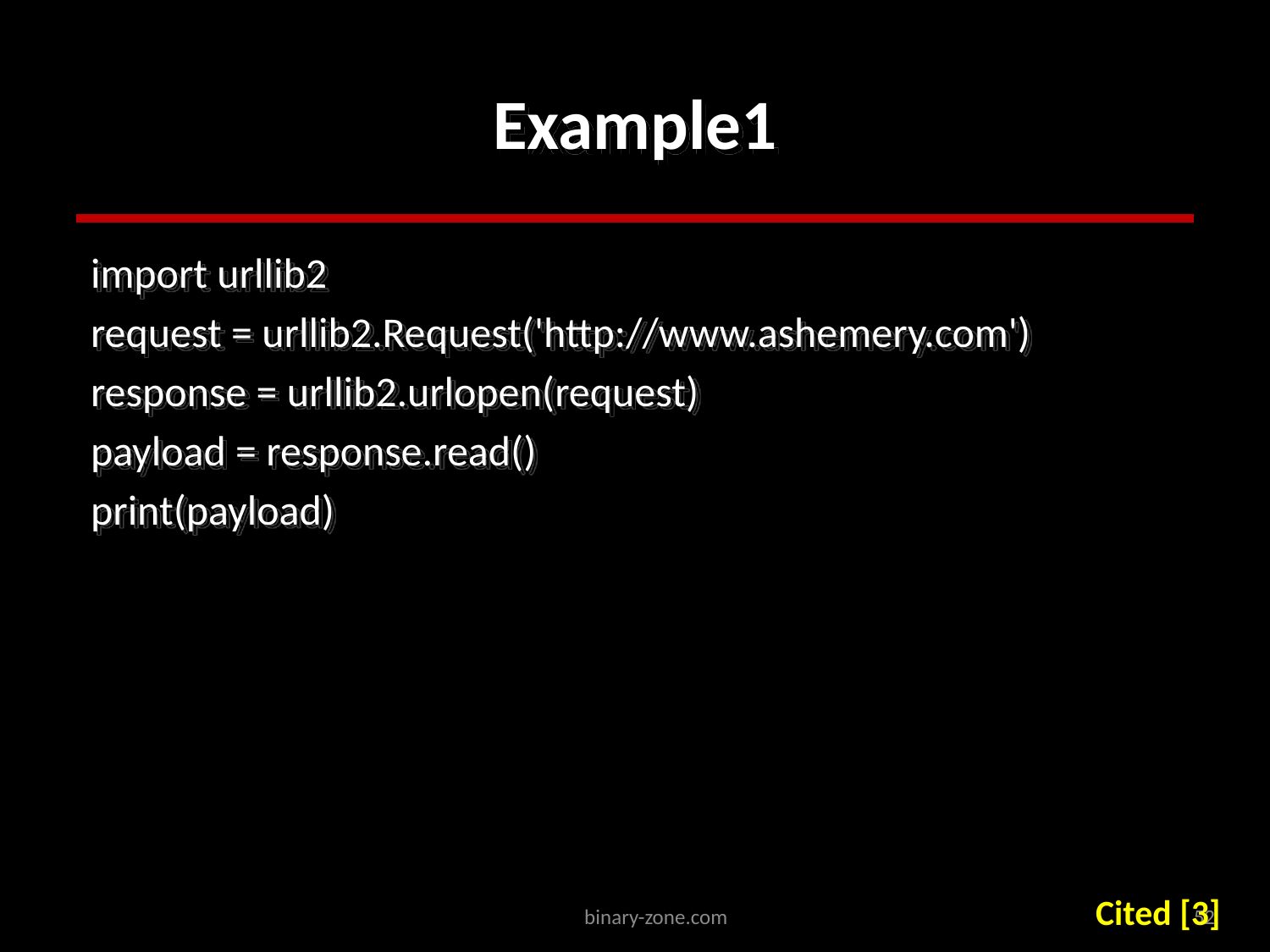

# Example1
import urllib2
request = urllib2.Request('http://www.ashemery.com')
response = urllib2.urlopen(request)
payload = response.read()
print(payload)
Cited [3]